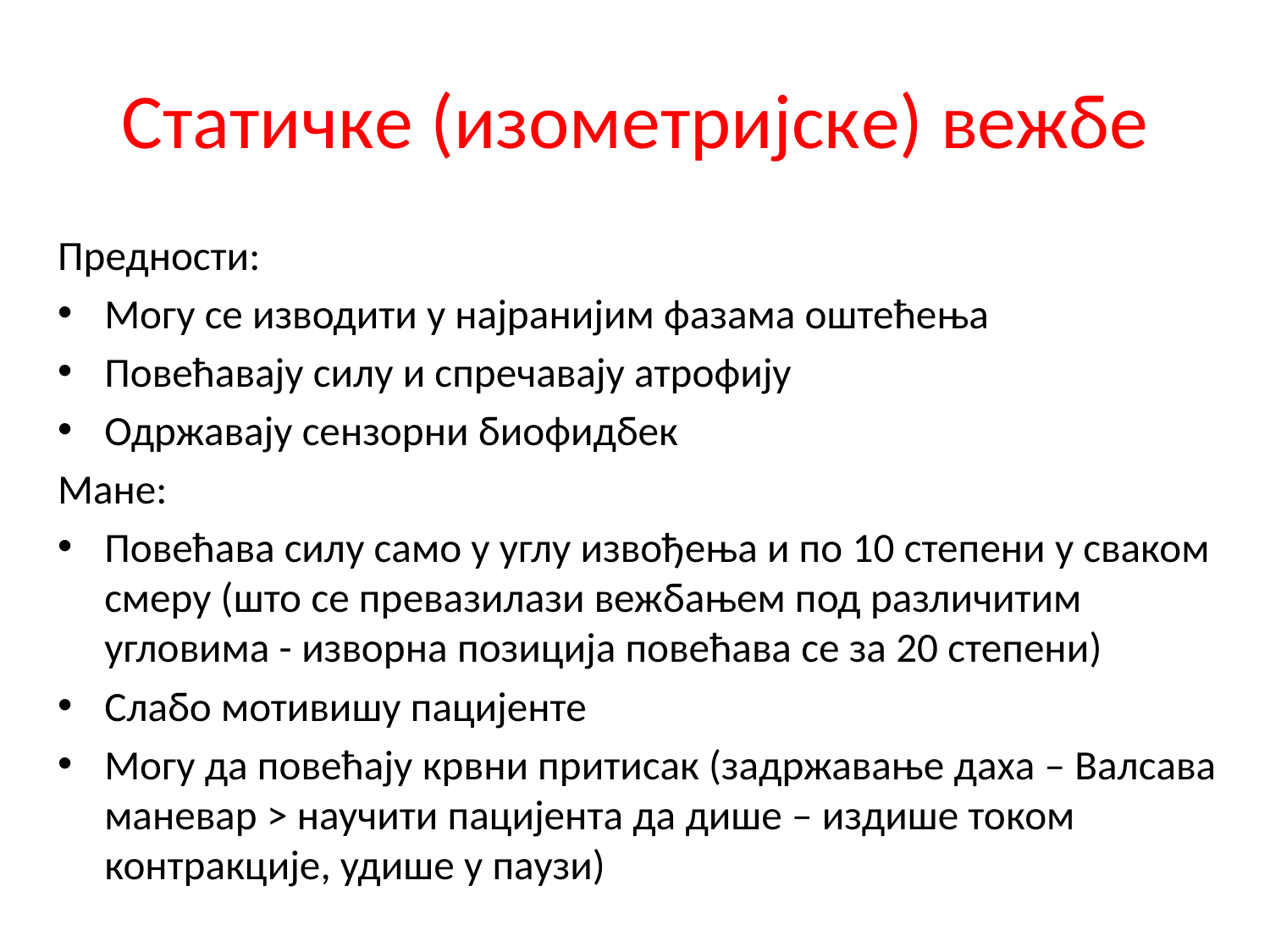

# Статичке (изометријске) вежбе
Предности:
Могу се изводити у најранијим фазама оштећења
Повећавају силу и спречавају атрофију
Одржавају сензорни биофидбек
Мане:
Повећава силу само у углу извођења и по 10 степени у сваком смеру (што се превазилази вежбањем под различитим угловима - изворна позиција повећава се за 20 степени)
Слабо мотивишу пацијенте
Могу да повећају крвни притисак (задржавање даха – Валсава маневар > научити пацијента да дише – издише током контракције, удише у паузи)